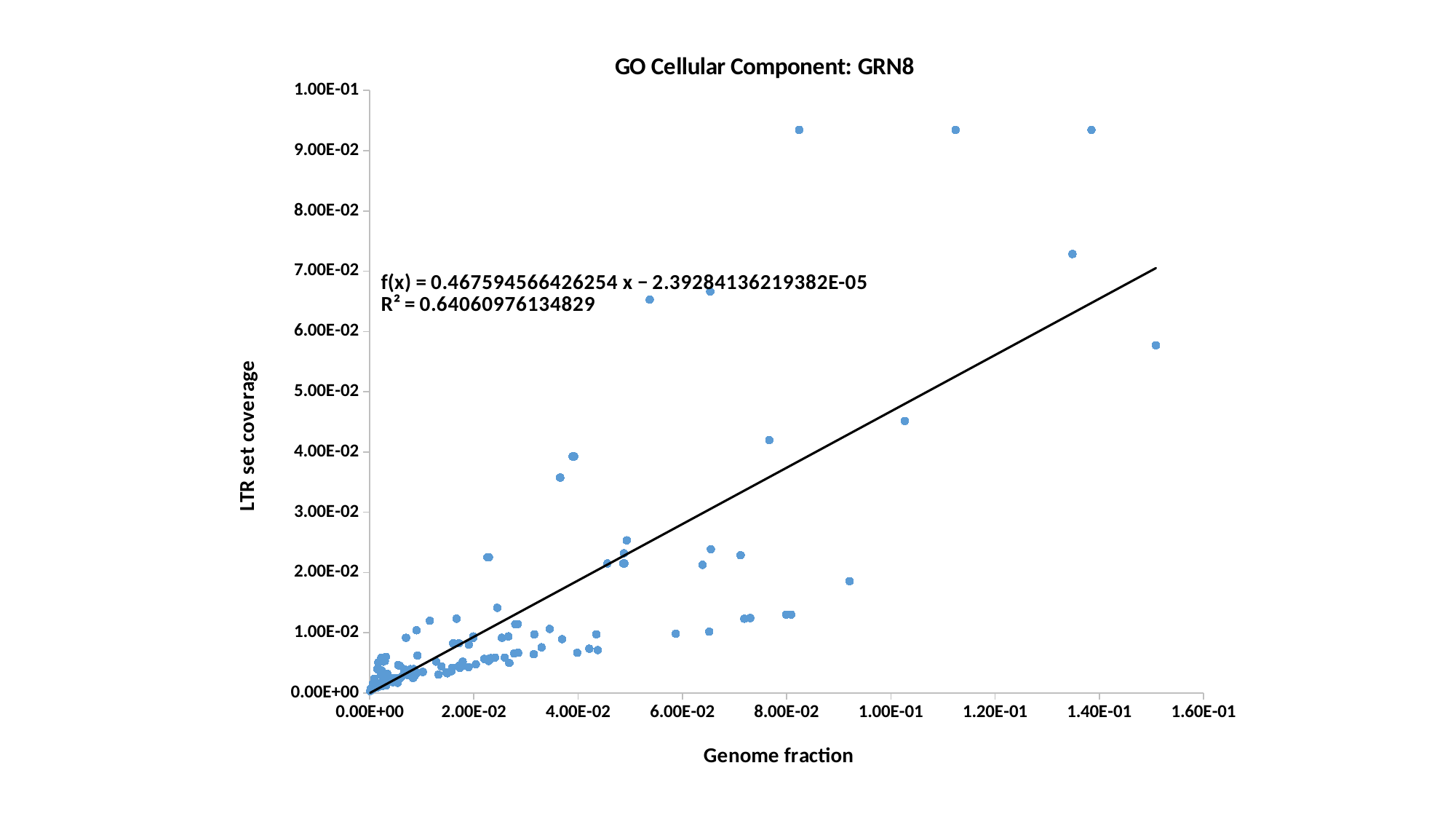

### Chart: GO Cellular Component: GRN8

| Category | LTR fraction |
|---|---|